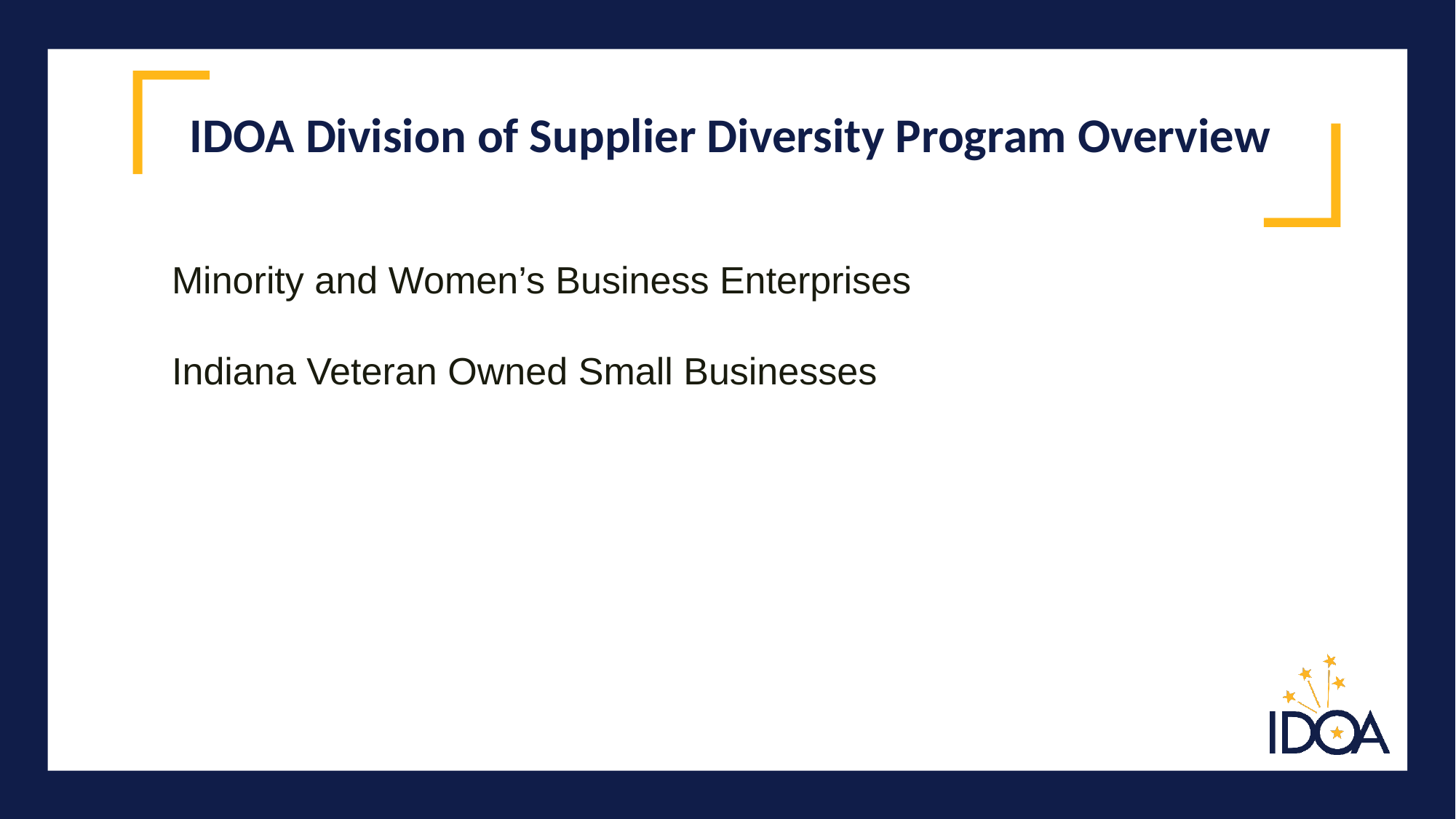

# IDOA Division of Supplier Diversity Program Overview

Minority and Women’s Business Enterprises

Indiana Veteran Owned Small Businesses